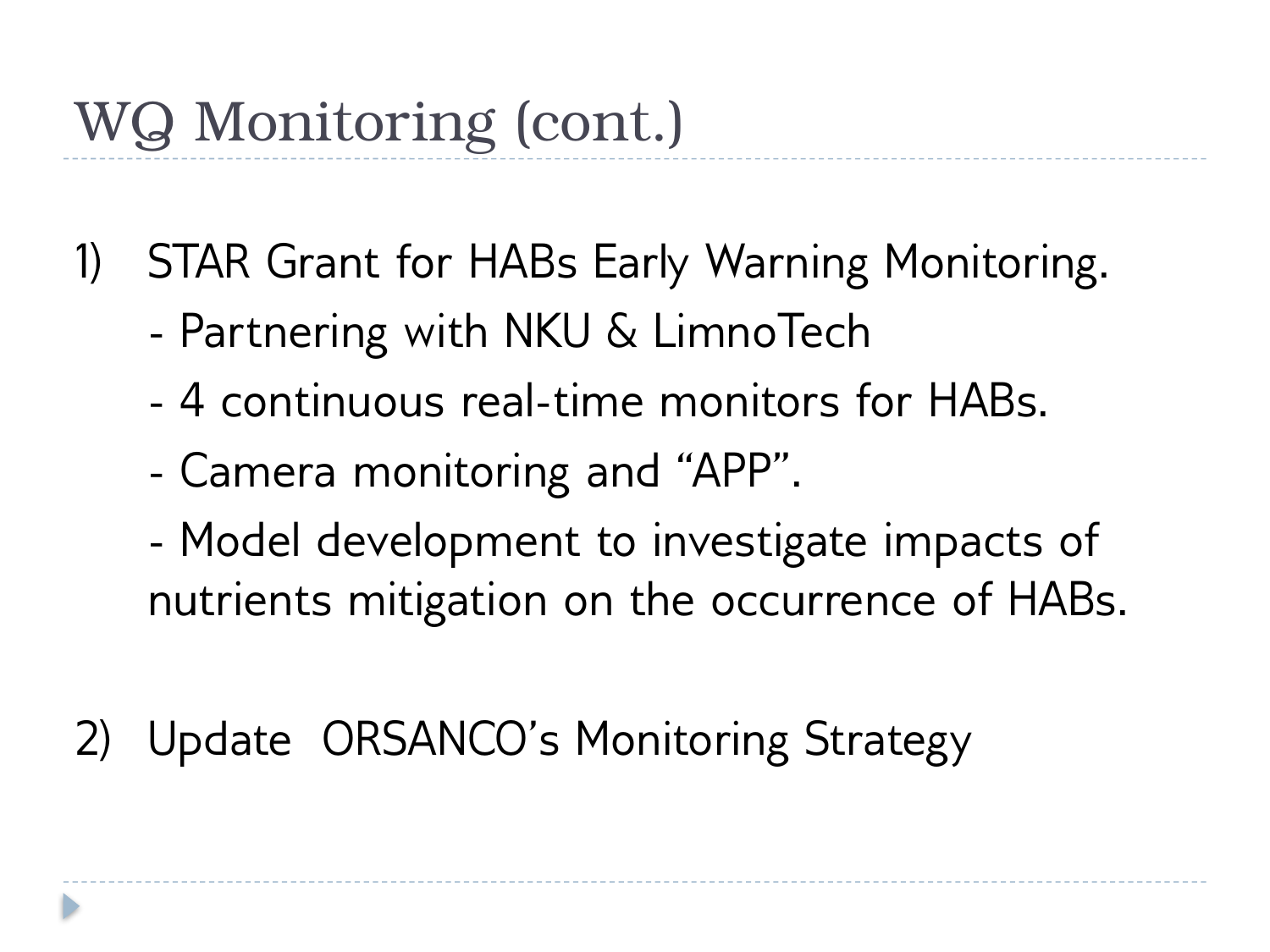

# WQ Monitoring (cont.)
1)	STAR Grant for HABs Early Warning Monitoring.
	- Partnering with NKU & LimnoTech
	- 4 continuous real-time monitors for HABs.
	- Camera monitoring and “APP”.
	- Model development to investigate impacts of nutrients mitigation on the occurrence of HABs.

2)	Update  ORSANCO’s Monitoring Strategy